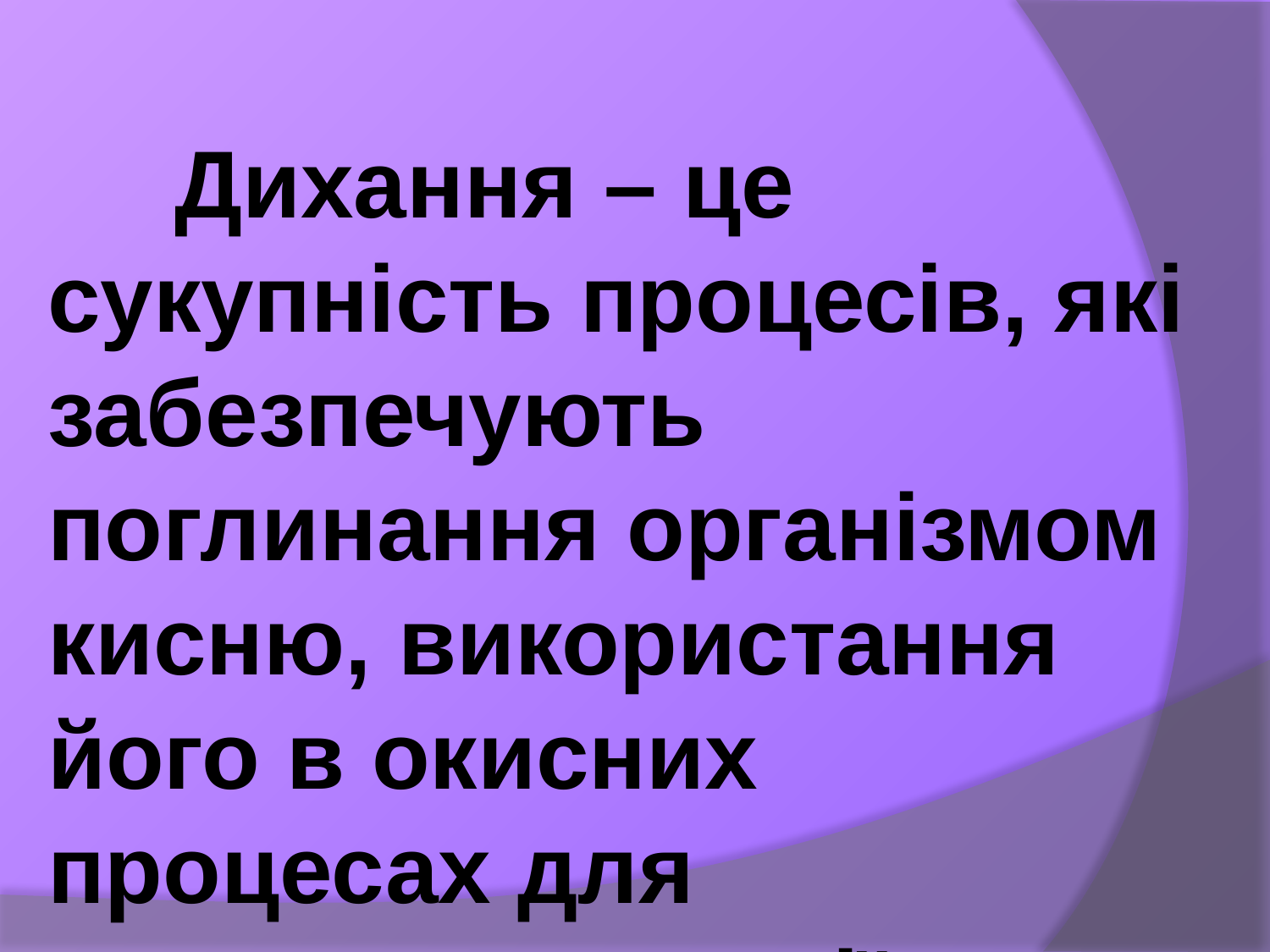

Дихання – це сукупність процесів, які забезпечують поглинання організмом кисню, використання його в окисних процесах для утворення енергії та виділення вуглекислого газу